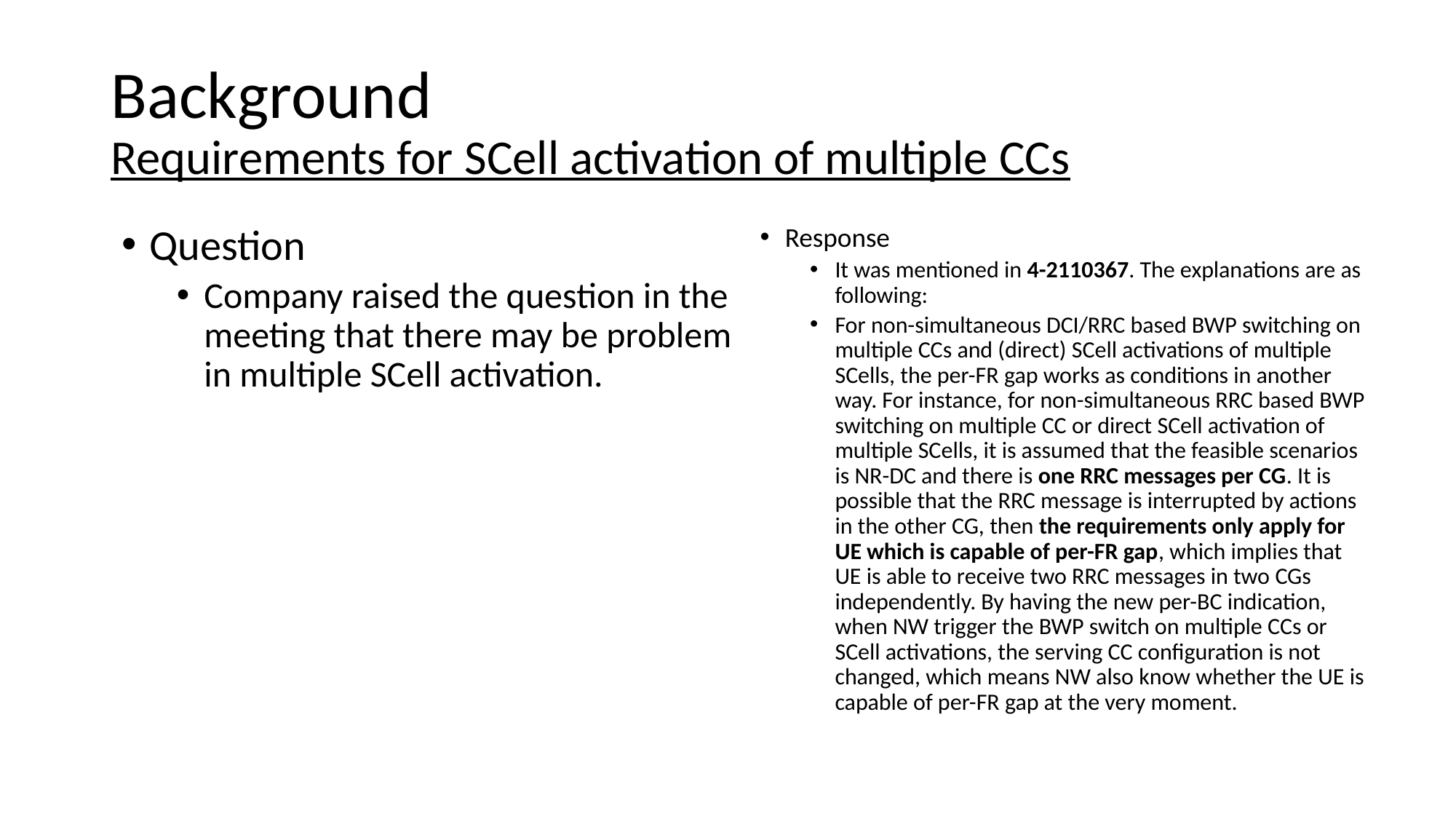

# Background Requirements for SCell activation of multiple CCs
Question
Company raised the question in the meeting that there may be problem in multiple SCell activation.
Response
It was mentioned in 4-2110367. The explanations are as following:
For non-simultaneous DCI/RRC based BWP switching on multiple CCs and (direct) SCell activations of multiple SCells, the per-FR gap works as conditions in another way. For instance, for non-simultaneous RRC based BWP switching on multiple CC or direct SCell activation of multiple SCells, it is assumed that the feasible scenarios is NR-DC and there is one RRC messages per CG. It is possible that the RRC message is interrupted by actions in the other CG, then the requirements only apply for UE which is capable of per-FR gap, which implies that UE is able to receive two RRC messages in two CGs independently. By having the new per-BC indication, when NW trigger the BWP switch on multiple CCs or SCell activations, the serving CC configuration is not changed, which means NW also know whether the UE is capable of per-FR gap at the very moment.